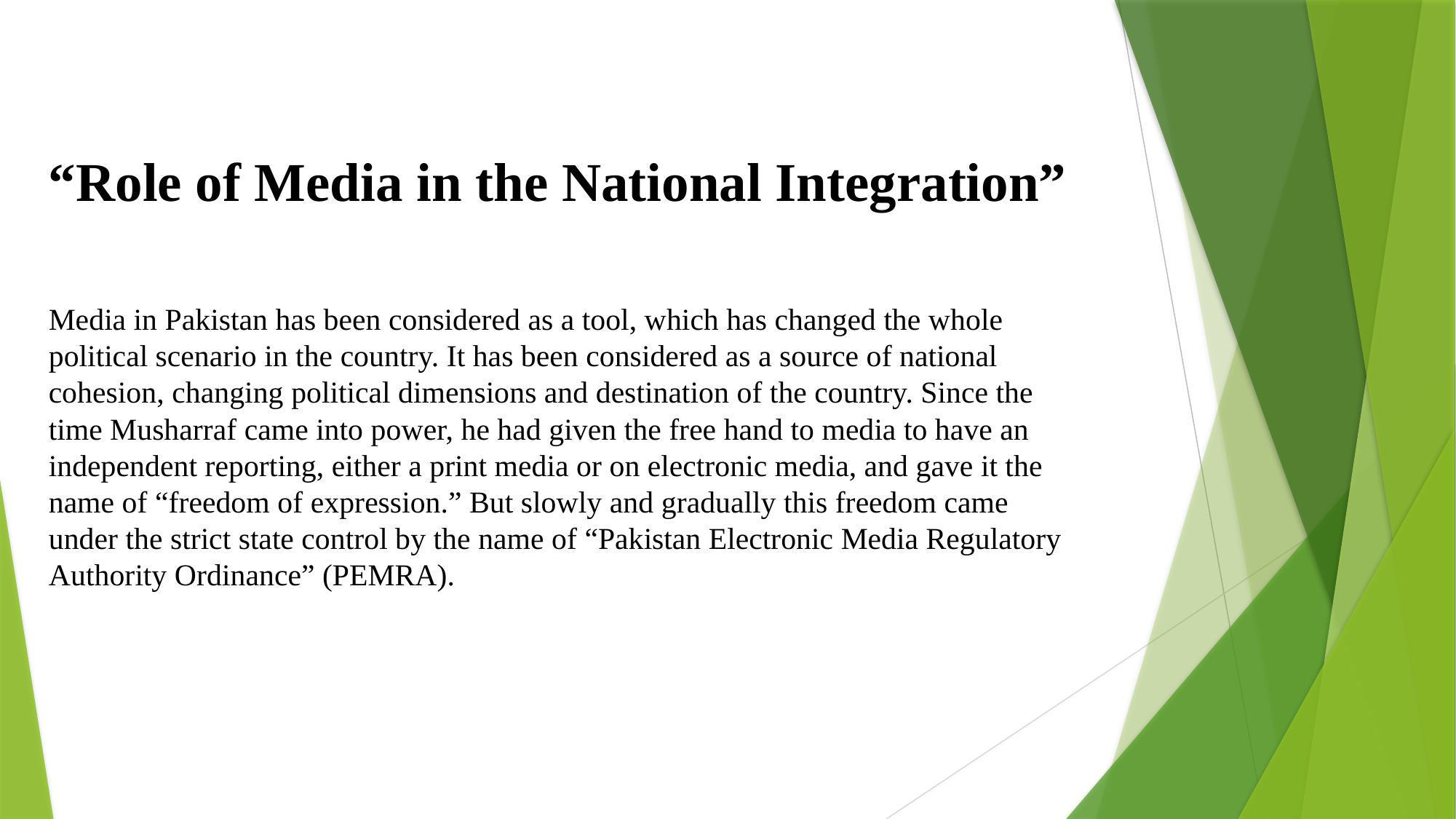

“Role of Media in the National Integration”
Media in Pakistan has been considered as a tool, which has changed the whole political scenario in the country. It has been considered as a source of national cohesion, changing political dimensions and destination of the country. Since the time Musharraf came into power, he had given the free hand to media to have an independent reporting, either a print media or on electronic media, and gave it the name of “freedom of expression.” But slowly and gradually this freedom came under the strict state control by the name of “Pakistan Electronic Media Regulatory Authority Ordinance” (PEMRA).